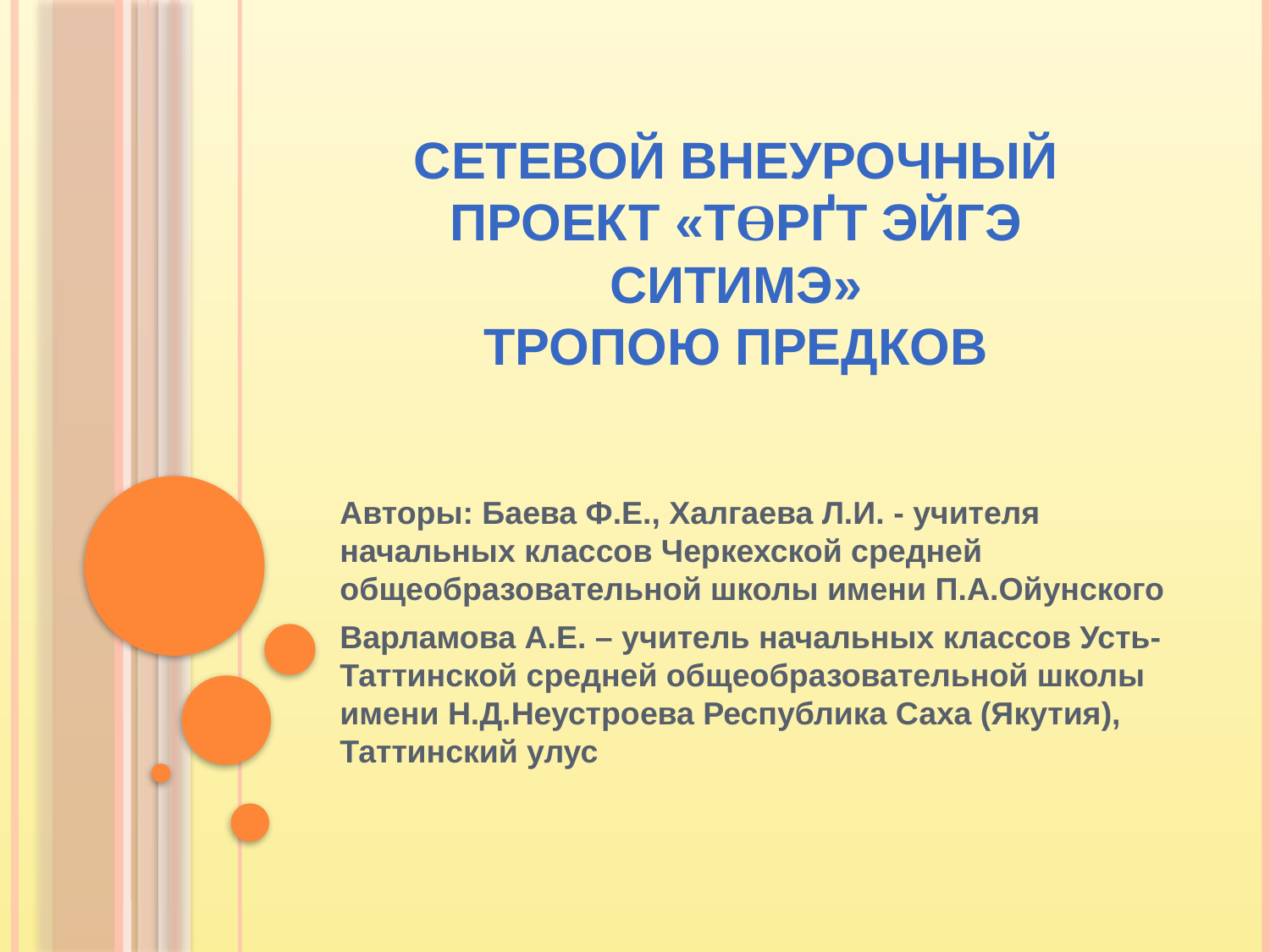

# Сетевой внеурочный проект «Төрґт эйгэ ситимэ» Тропою предков
Авторы: Баева Ф.Е., Халгаева Л.И. - учителя начальных классов Черкехской средней общеобразовательной школы имени П.А.Ойунского
Варламова А.Е. – учитель начальных классов Усть-Таттинской средней общеобразовательной школы имени Н.Д.Неустроева Республика Саха (Якутия), Таттинский улус